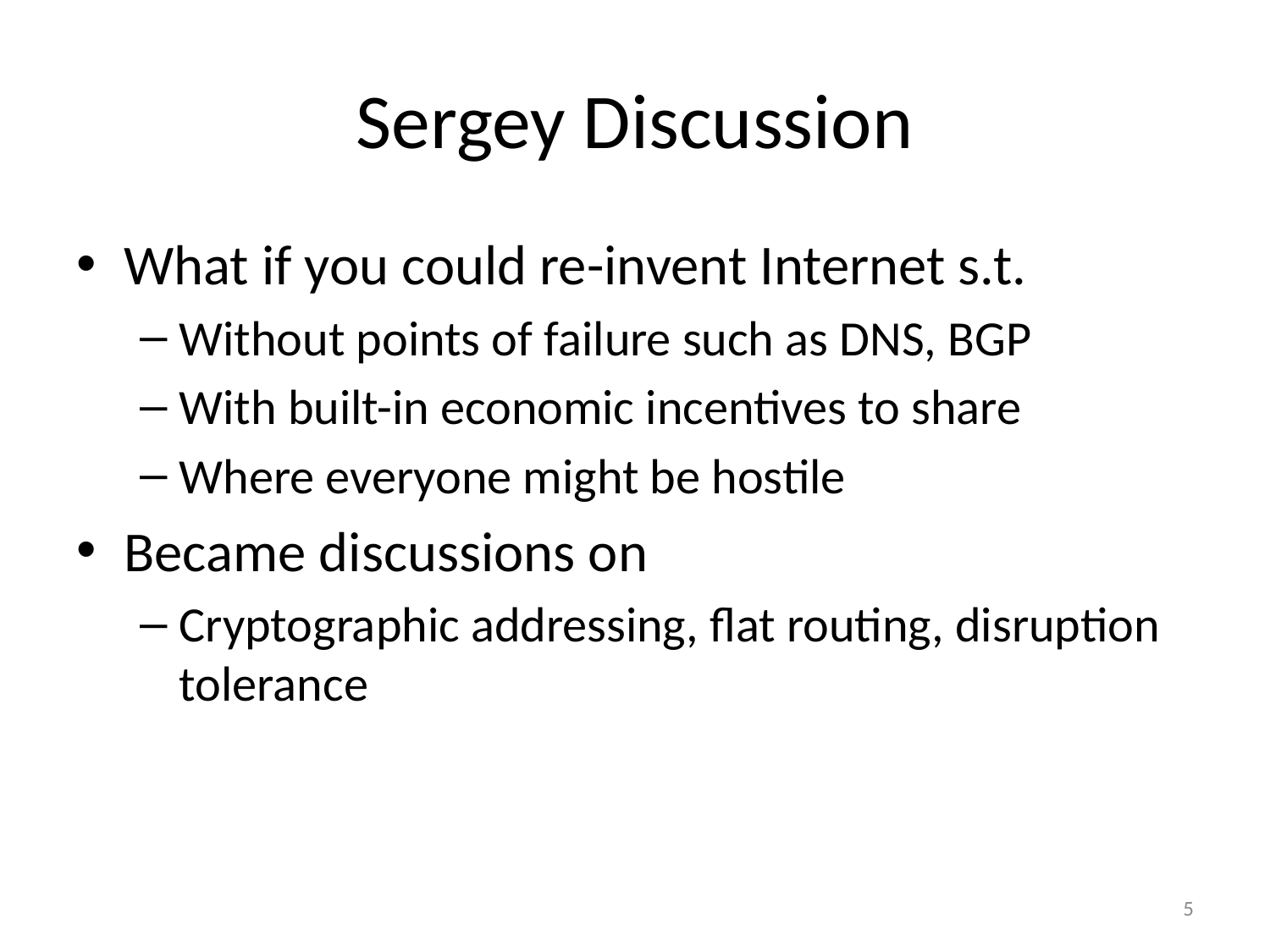

# Sergey Discussion
What if you could re-invent Internet s.t.
Without points of failure such as DNS, BGP
With built-in economic incentives to share
Where everyone might be hostile
Became discussions on
Cryptographic addressing, flat routing, disruption tolerance

5